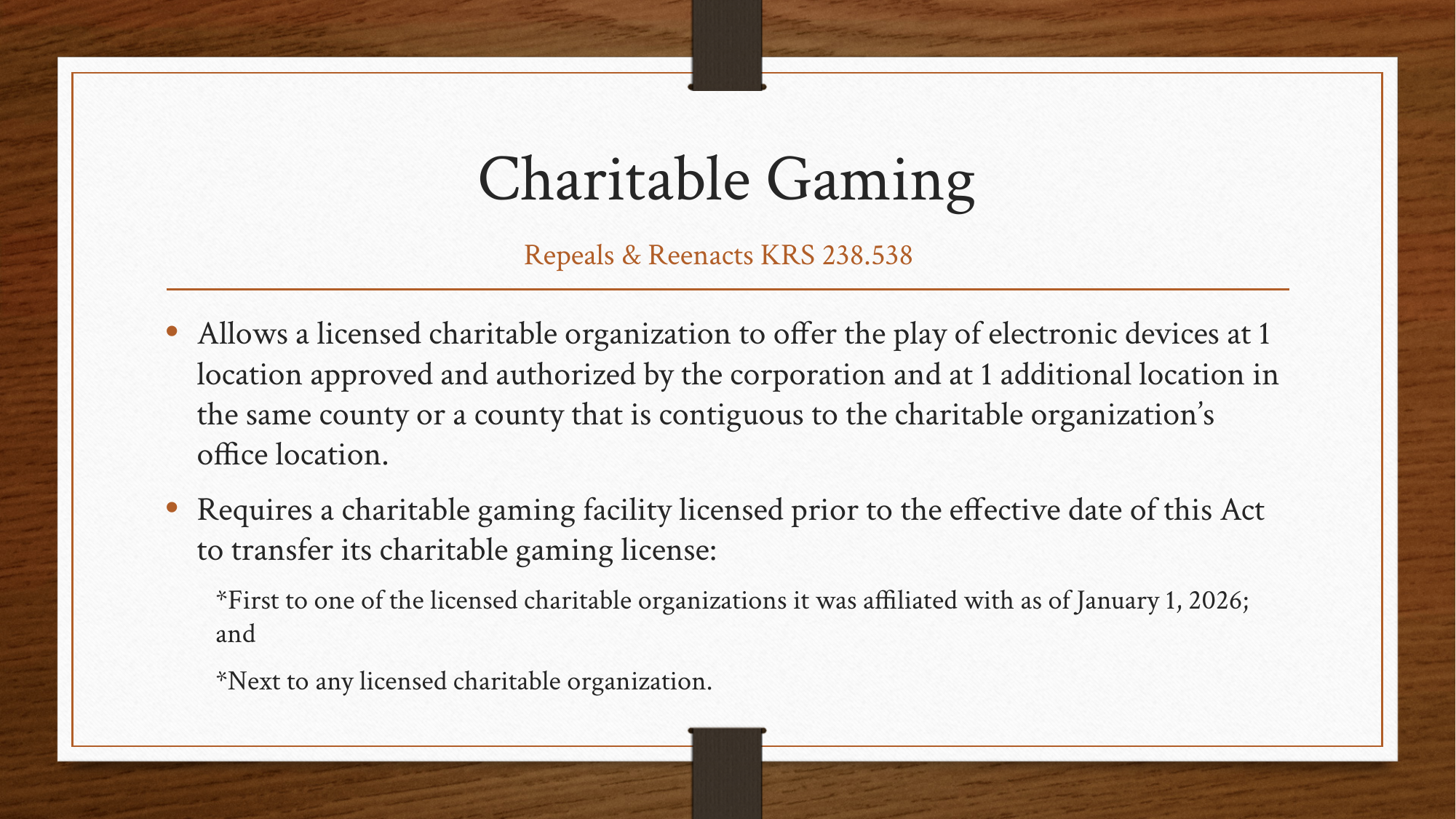

# Charitable Gaming
Repeals & Reenacts KRS 238.538
Allows a licensed charitable organization to offer the play of electronic devices at 1 location approved and authorized by the corporation and at 1 additional location in the same county or a county that is contiguous to the charitable organization’s office location.
Requires a charitable gaming facility licensed prior to the effective date of this Act to transfer its charitable gaming license:
*First to one of the licensed charitable organizations it was affiliated with as of January 1, 2026; and
*Next to any licensed charitable organization.